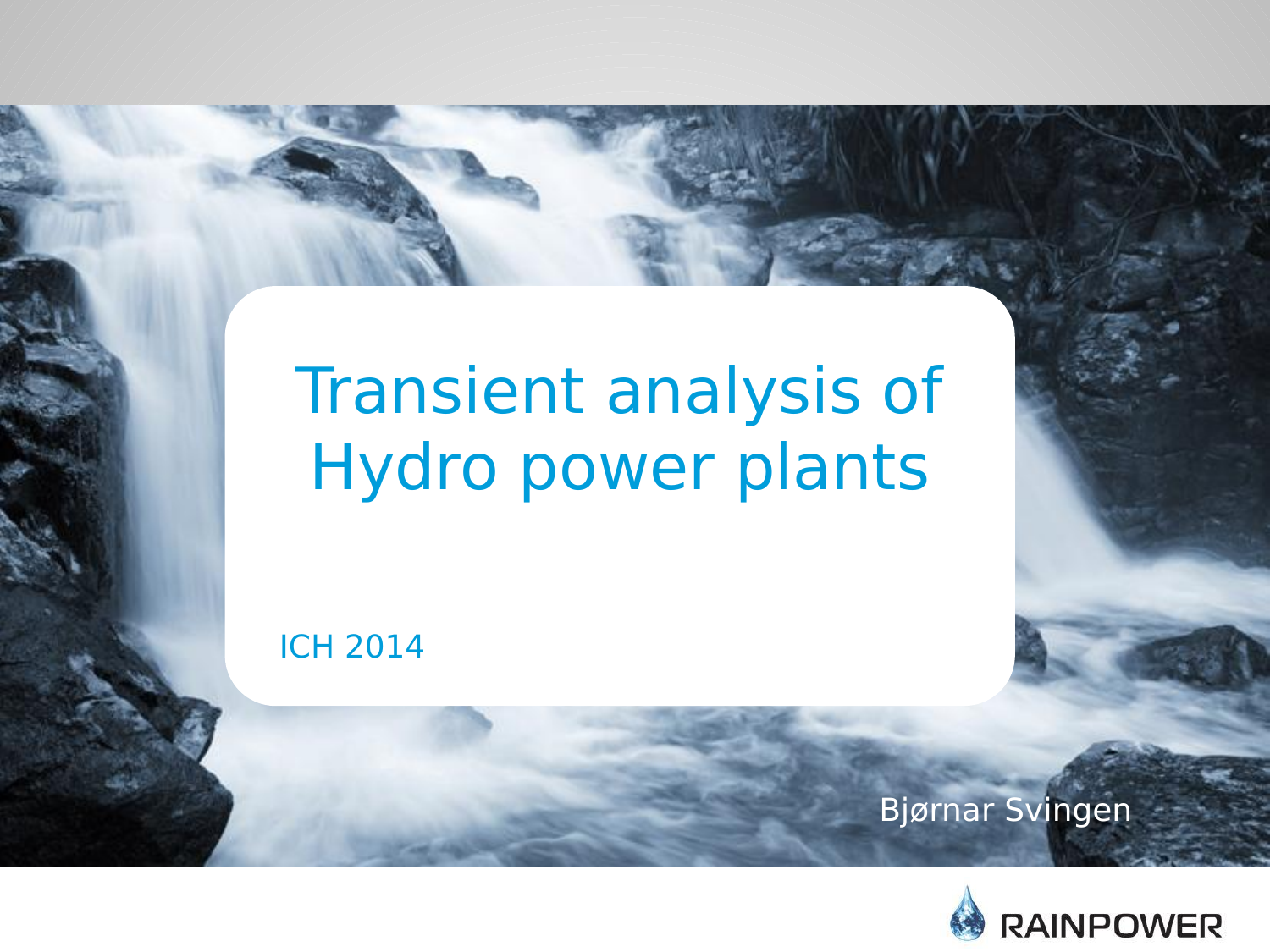

# Transient analysis of Hydro power plants
ICH 2014
Bjørnar Svingen